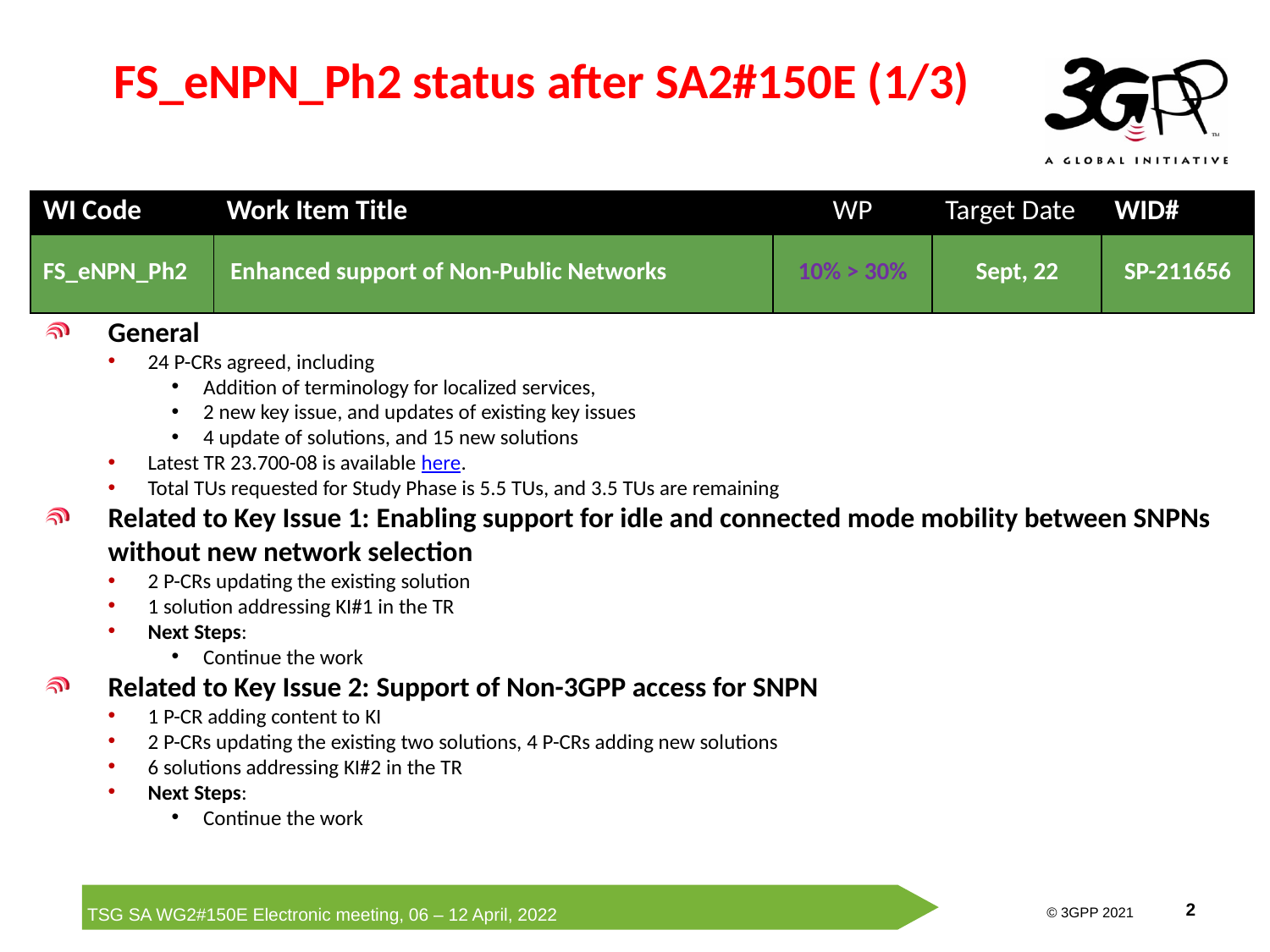

# FS_eNPN_Ph2 status after SA2#150E (1/3)
| WI Code | Work Item Title | WP | Target Date | WID# |
| --- | --- | --- | --- | --- |
| FS\_eNPN\_Ph2 | Enhanced support of Non-Public Networks | 10% > 30% | Sept, 22 | SP-211656 |
General
24 P-CRs agreed, including
Addition of terminology for localized services,
2 new key issue, and updates of existing key issues
4 update of solutions, and 15 new solutions
Latest TR 23.700-08 is available here.
Total TUs requested for Study Phase is 5.5 TUs, and 3.5 TUs are remaining
Related to Key Issue 1: Enabling support for idle and connected mode mobility between SNPNs without new network selection
2 P-CRs updating the existing solution
1 solution addressing KI#1 in the TR
Next Steps:
Continue the work
Related to Key Issue 2: Support of Non-3GPP access for SNPN
1 P-CR adding content to KI
2 P-CRs updating the existing two solutions, 4 P-CRs adding new solutions
6 solutions addressing KI#2 in the TR
Next Steps:
Continue the work